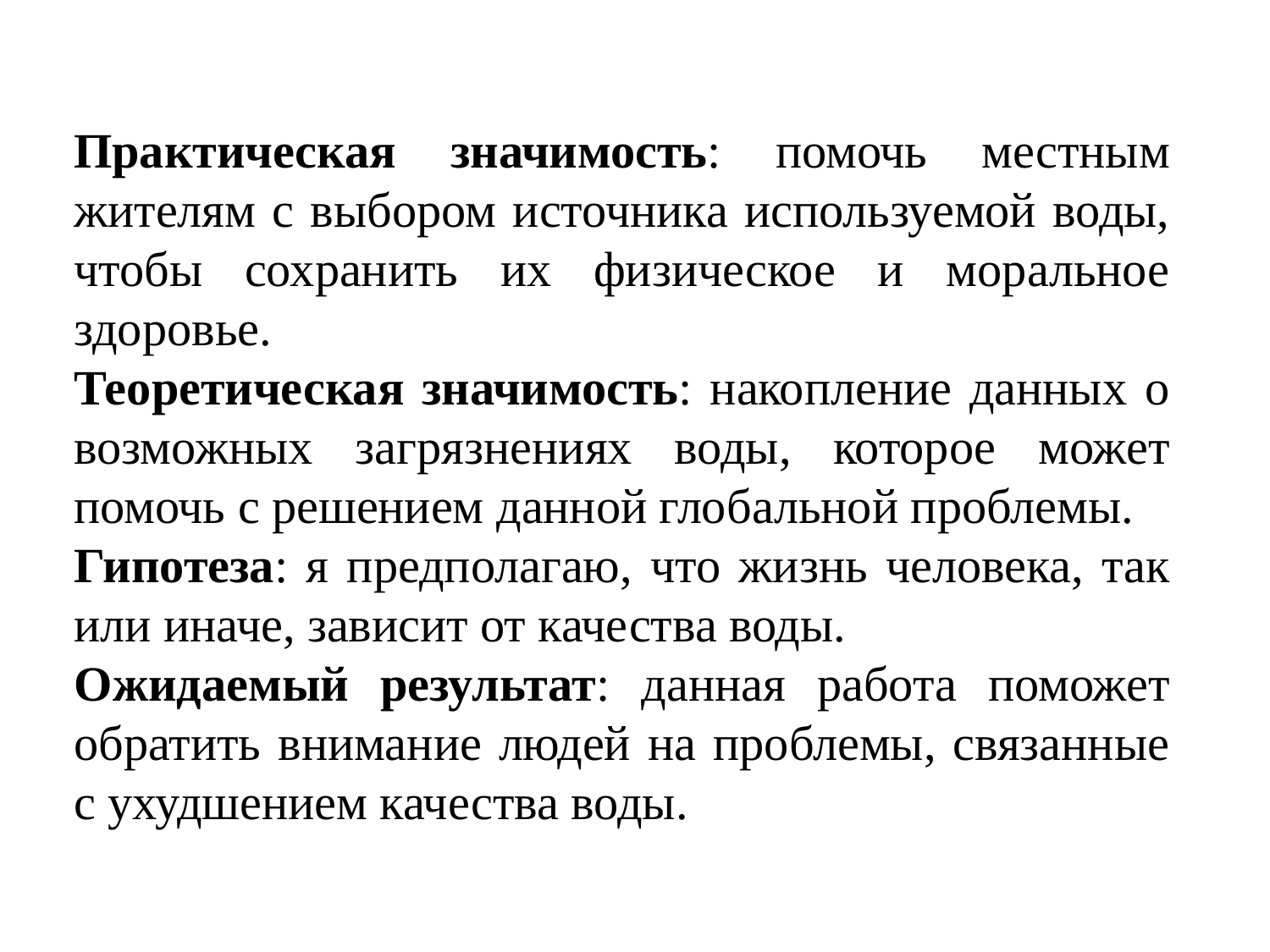

Практическая значимость: помочь местным жителям с выбором источника используемой воды, чтобы сохранить их физическое и моральное здоровье.
Теоретическая значимость: накопление данных о возможных загрязнениях воды, которое может помочь с решением данной глобальной проблемы.
Гипотеза: я предполагаю, что жизнь человека, так или иначе, зависит от качества воды.
Ожидаемый результат: данная работа поможет обратить внимание людей на проблемы, связанные с ухудшением качества воды.